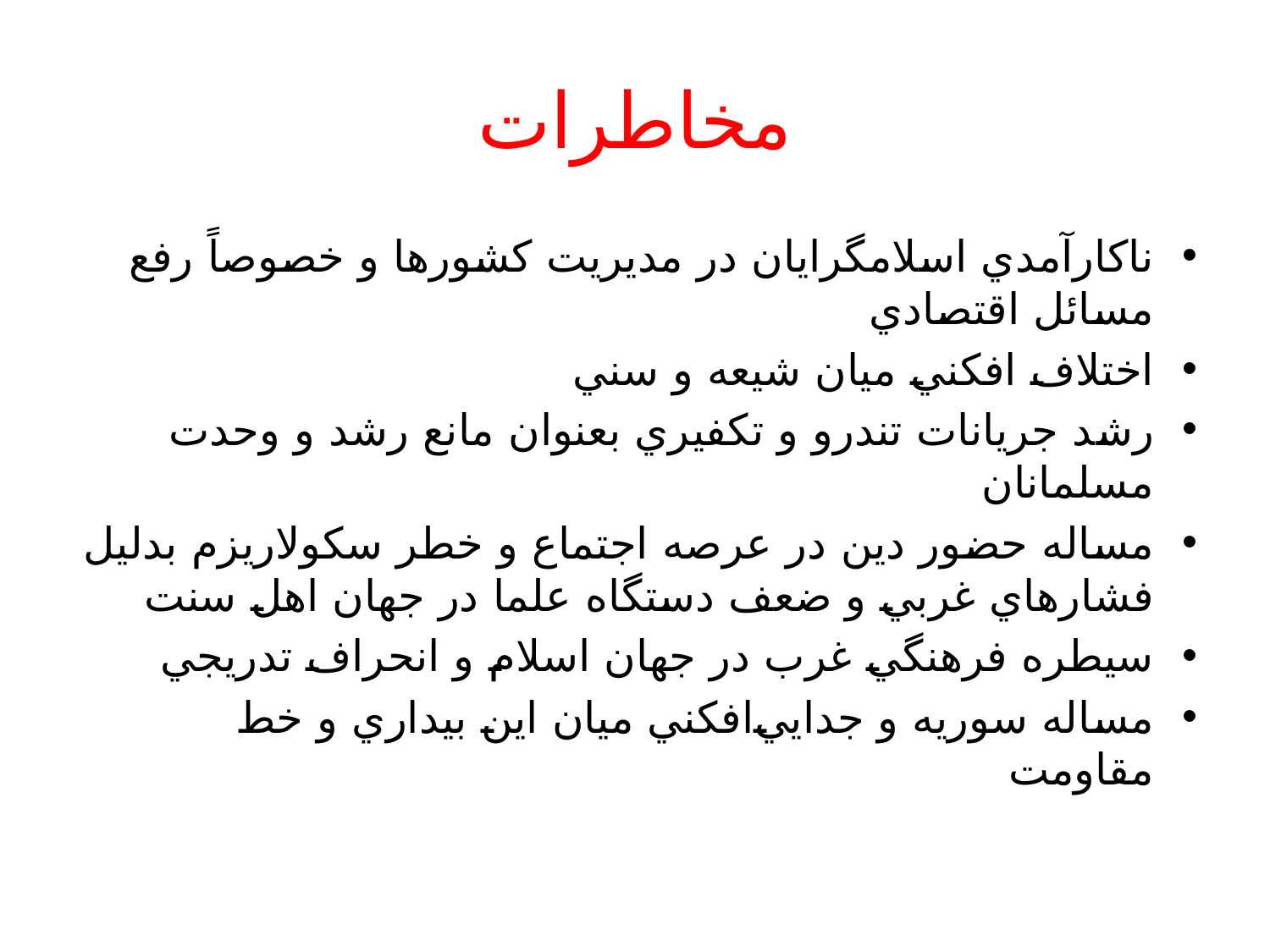

# مخاطرات
ناكارآمدي اسلامگرايان در مديريت كشورها و خصوصاً رفع مسائل اقتصادي
اختلاف افكني ميان شيعه و سني
رشد جريانات تندرو و تكفيري بعنوان مانع رشد و وحدت مسلمانان
مساله حضور دين در عرصه اجتماع و خطر سكولاريزم بدليل فشارهاي غربي و ضعف دستگاه علما در جهان اهل سنت
سيطره فرهنگي غرب در جهان اسلام و انحراف تدريجي
مساله سوريه و جدايي‌افكني ميان اين بيداري و خط مقاومت